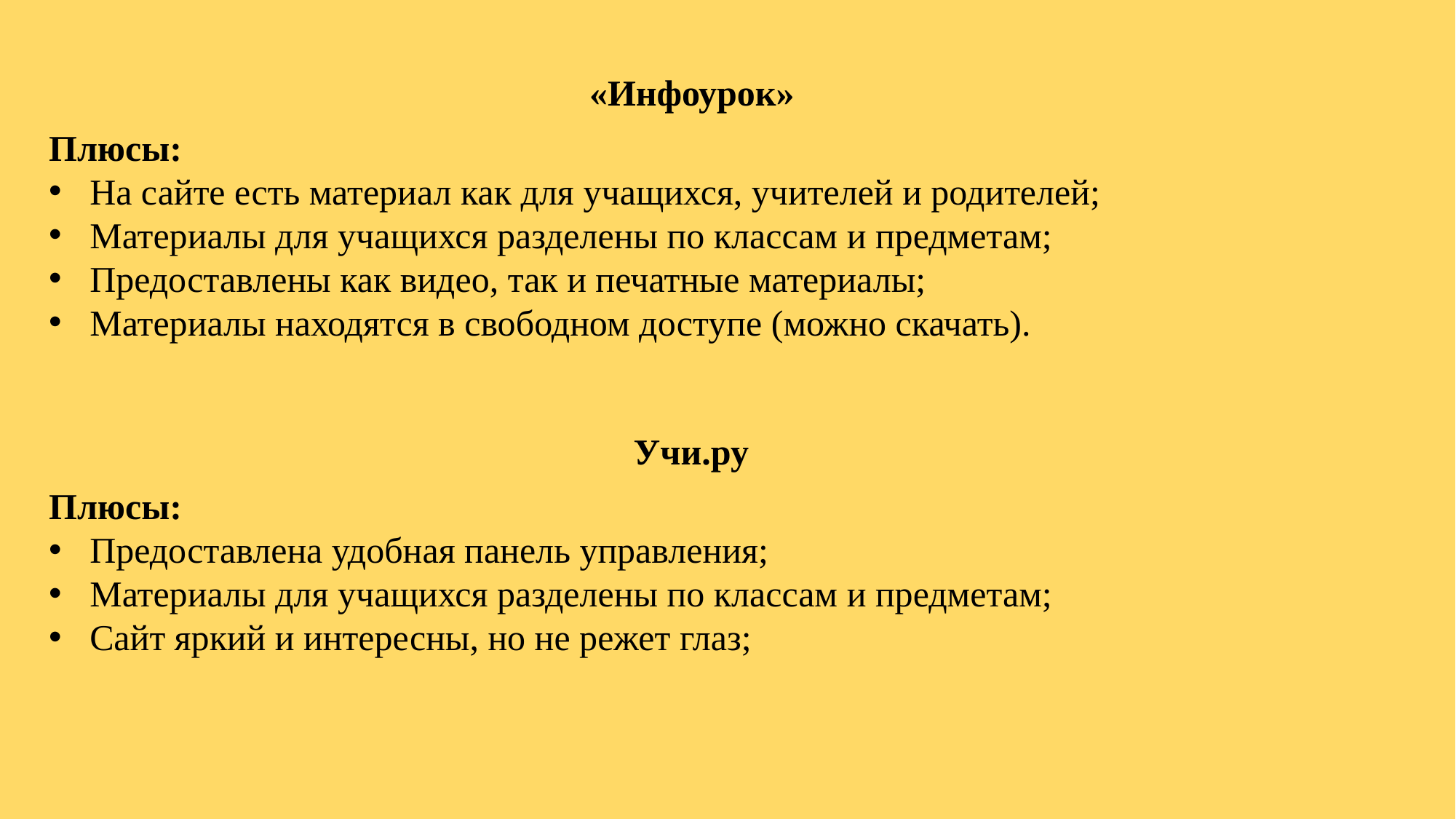

«Инфоурок»
Плюсы:
На сайте есть материал как для учащихся, учителей и родителей;
Материалы для учащихся разделены по классам и предметам;
Предоставлены как видео, так и печатные материалы;
Материалы находятся в свободном доступе (можно скачать).

Учи.ру
Плюсы:
Предоставлена удобная панель управления;
Материалы для учащихся разделены по классам и предметам;
Сайт яркий и интересны, но не режет глаз;